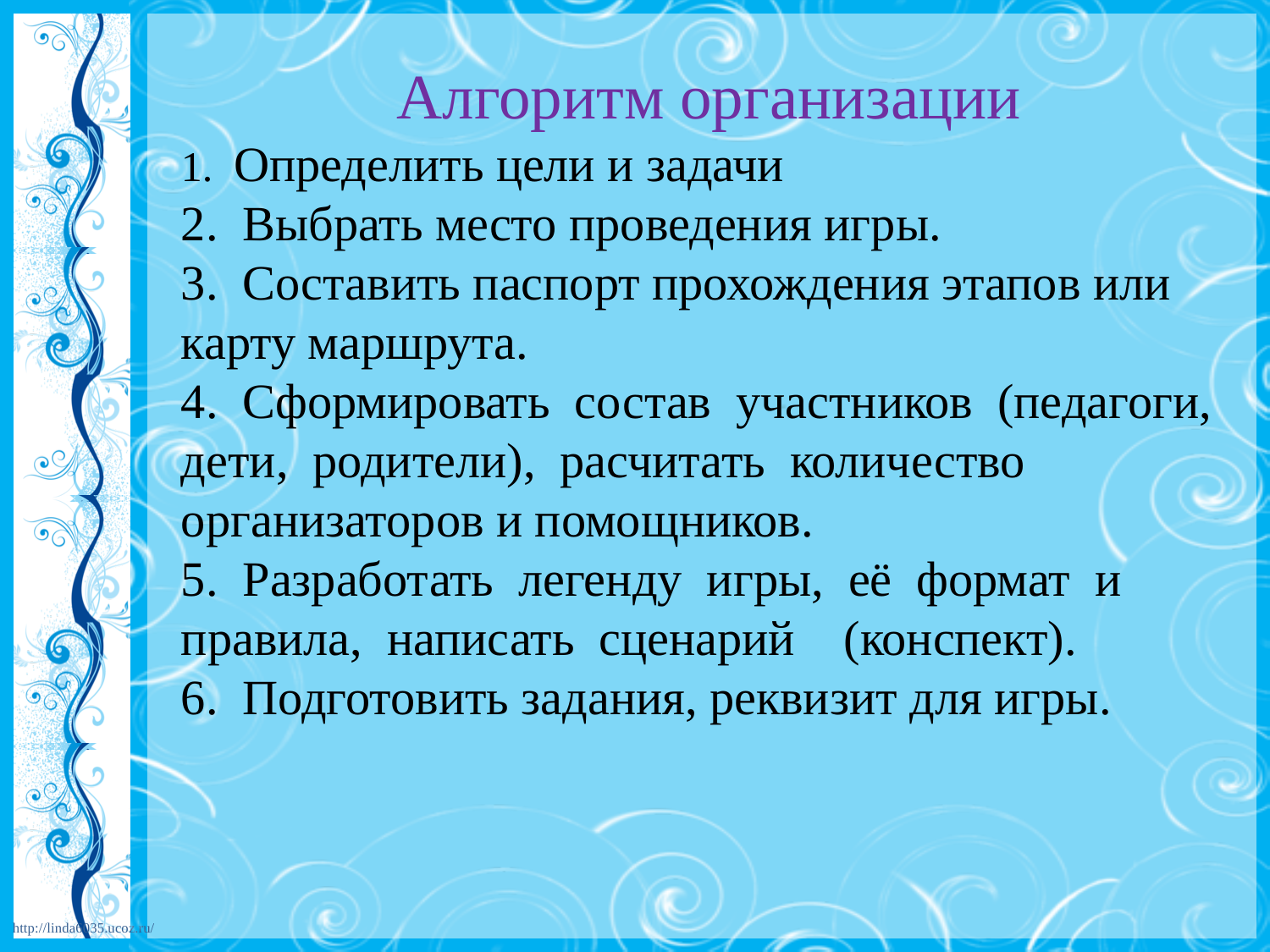

Алгоритм организации
1.  Определить цели и задачи
2.  Выбрать место проведения игры.
3.  Составить паспорт прохождения этапов или карту маршрута.
4.  Сформировать  состав  участников  (педагоги,  дети,  родители),  расчитать  количество организаторов и помощников.
5.  Разработать  легенду  игры,  её  формат  и  правила,  написать  сценарий    (конспект).
6.  Подготовить задания, реквизит для игры.